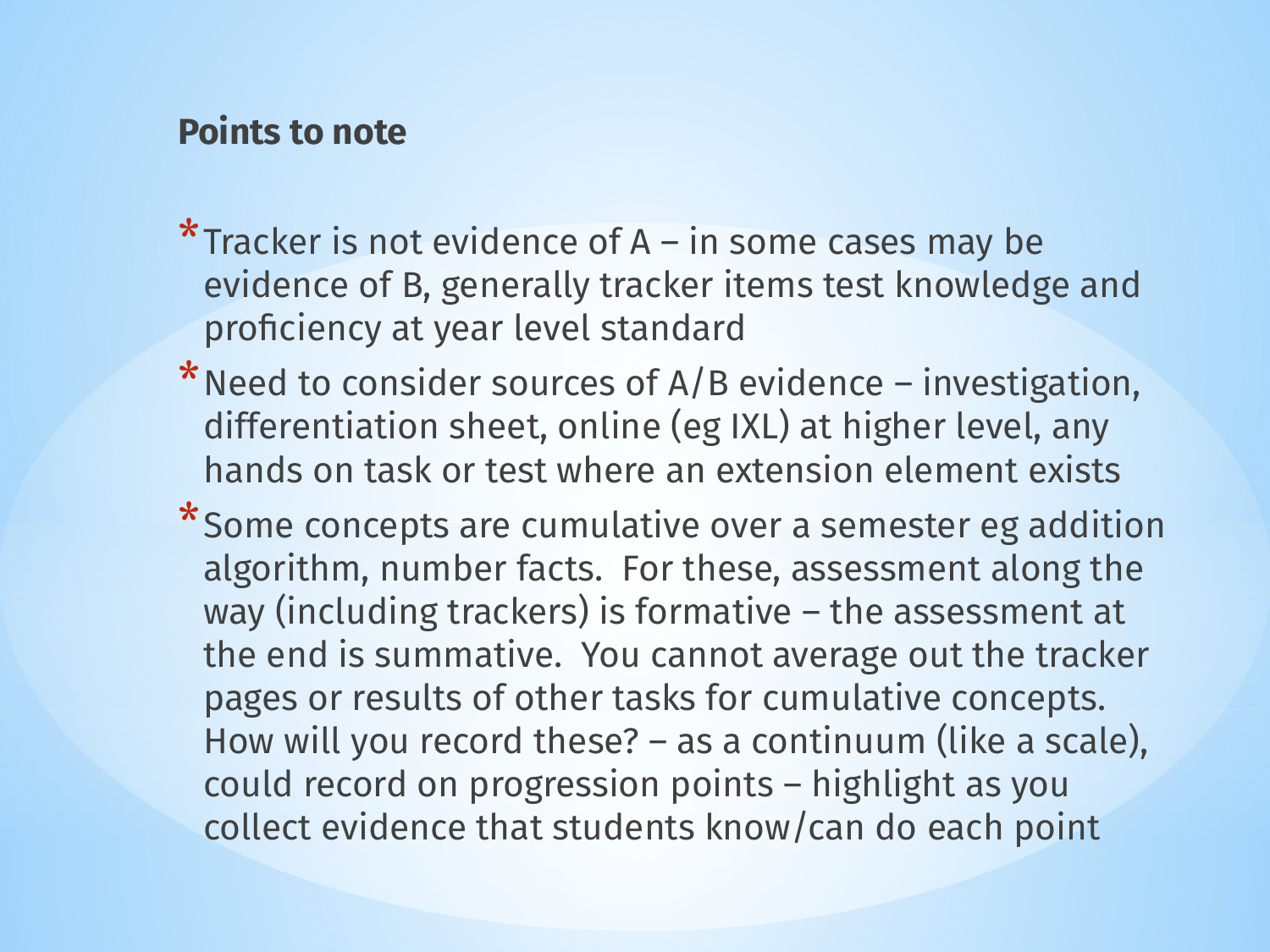

Points to note

Tracker is not evidence of A – in some cases may be evidence of B, generally tracker items test knowledge and proficiency at year level standard
Need to consider sources of A/B evidence – investigation, differentiation sheet, online (eg IXL) at higher level, any hands on task or test where an extension element exists
Some concepts are cumulative over a semester eg addition algorithm, number facts.  For these, assessment along the way (including trackers) is formative – the assessment at the end is summative.  You cannot average out the tracker pages or results of other tasks for cumulative concepts.  How will you record these? – as a continuum (like a scale), could record on progression points – highlight as you collect evidence that students know/can do each point